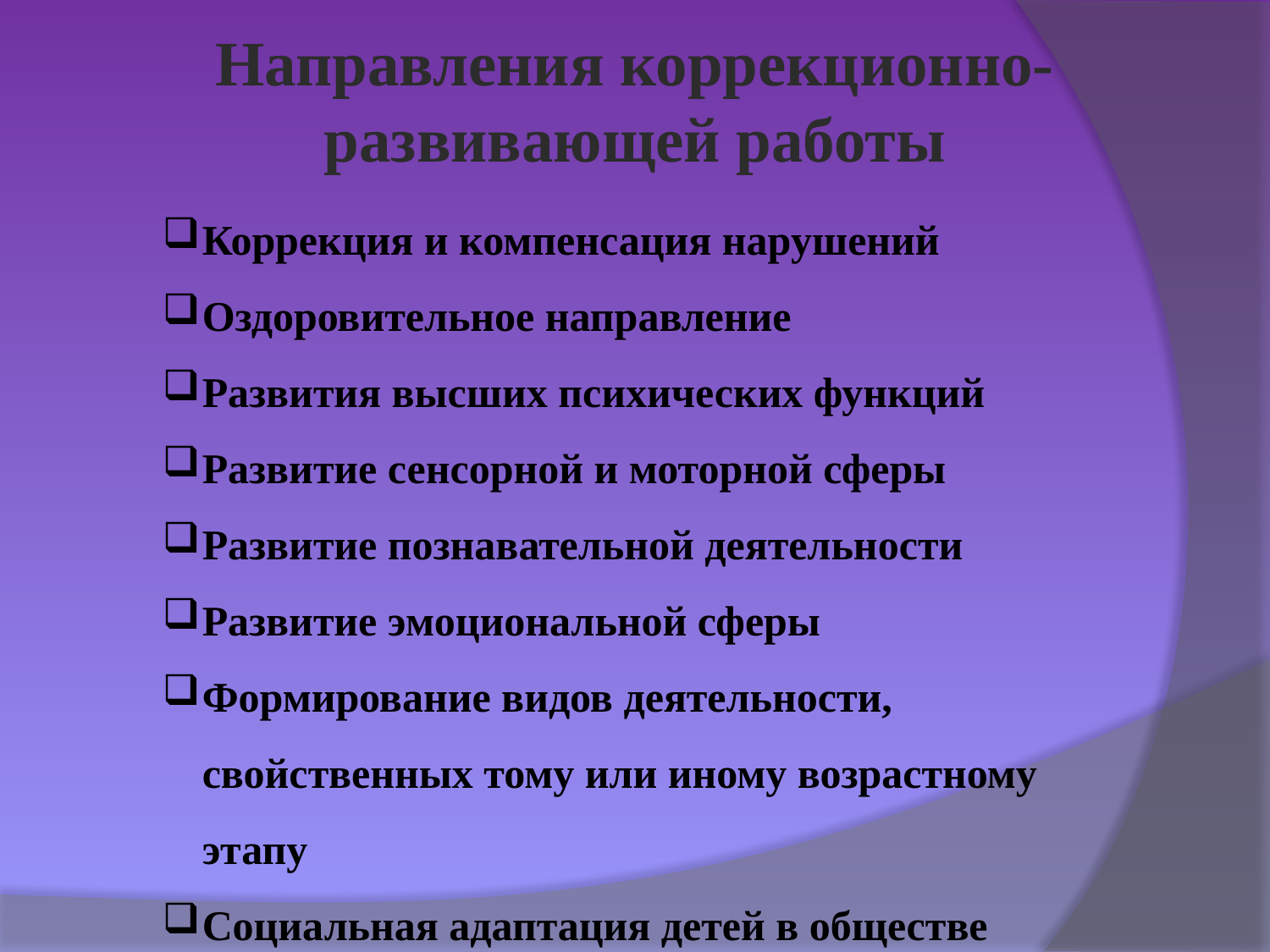

Направления коррекционно- развивающей работы

Коррекция и компенсация нарушений
Оздоровительное направление
Развития высших психических функций
Развитие сенсорной и моторной сферы
Развитие познавательной деятельности
Развитие эмоциональной сферы
Формирование видов деятельности, свойственных тому или иному возрастному этапу
Социальная адаптация детей в обществе